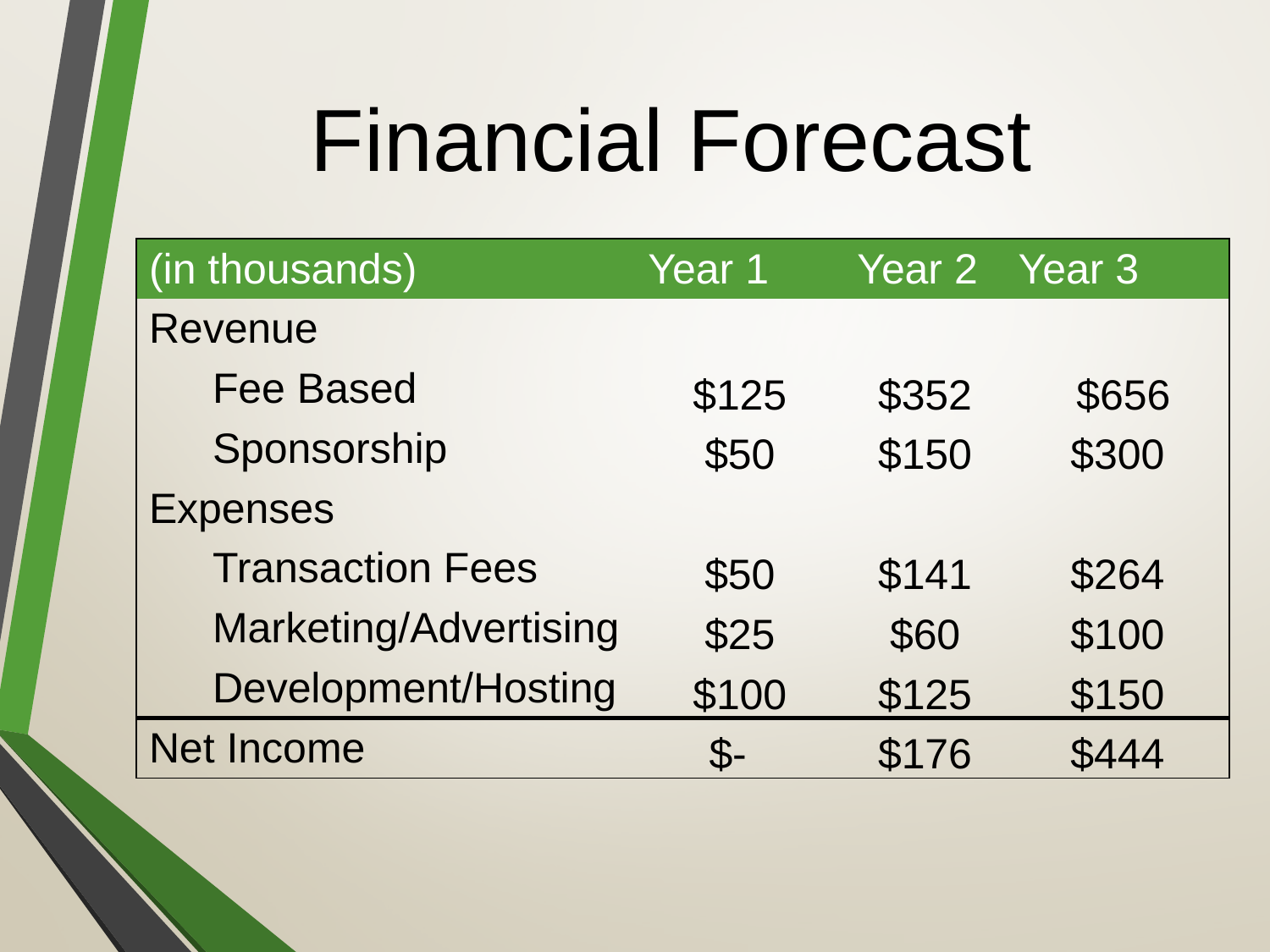

# Financial Forecast
| (in thousands) | Year 1 | Year 2 | Year 3 |
| --- | --- | --- | --- |
| Revenue |  |  |  |
| Fee Based | $125 | $352 | $656 |
| Sponsorship | $50 | $150 | $300 |
| Expenses |  |  |  |
| Transaction Fees | $50 | $141 | $264 |
| Marketing/Advertising | $25 | $60 | $100 |
| Development/Hosting | $100 | $125 | $150 |
| Net Income | $- | $176 | $444 |